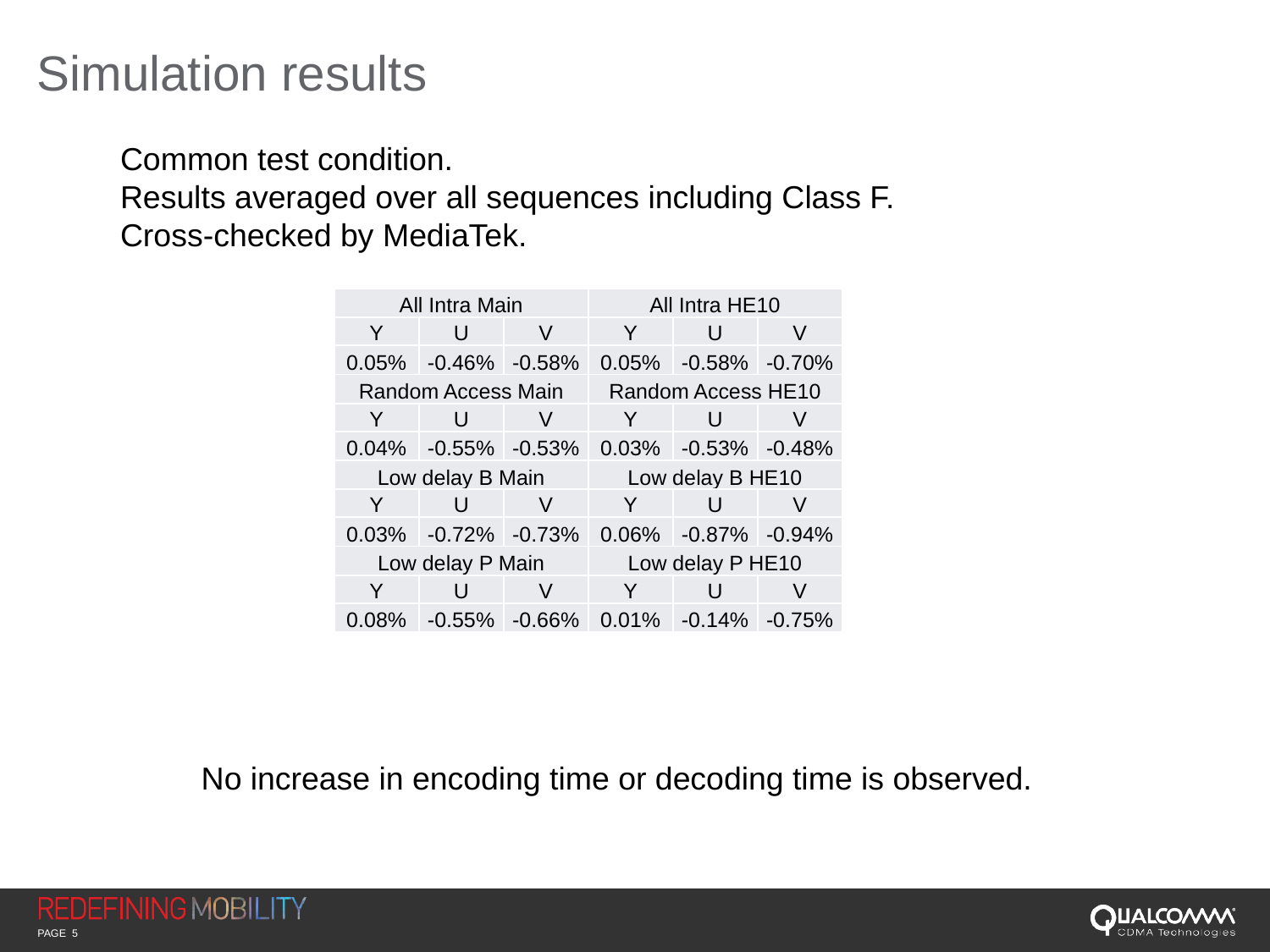

# Simulation results
Common test condition.
Results averaged over all sequences including Class F.
Cross-checked by MediaTek.
| All Intra Main |  |  | All Intra HE10 |  |  |
| --- | --- | --- | --- | --- | --- |
| Y | U | V | Y | U | V |
| 0.05% | -0.46% | -0.58% | 0.05% | -0.58% | -0.70% |
| Random Access Main |  |  | Random Access HE10 |  |  |
| Y | U | V | Y | U | V |
| 0.04% | -0.55% | -0.53% | 0.03% | -0.53% | -0.48% |
| Low delay B Main |  |  | Low delay B HE10 |  |  |
| Y | U | V | Y | U | V |
| 0.03% | -0.72% | -0.73% | 0.06% | -0.87% | -0.94% |
| Low delay P Main |  |  | Low delay P HE10 |  |  |
| Y | U | V | Y | U | V |
| 0.08% | -0.55% | -0.66% | 0.01% | -0.14% | -0.75% |
No increase in encoding time or decoding time is observed.